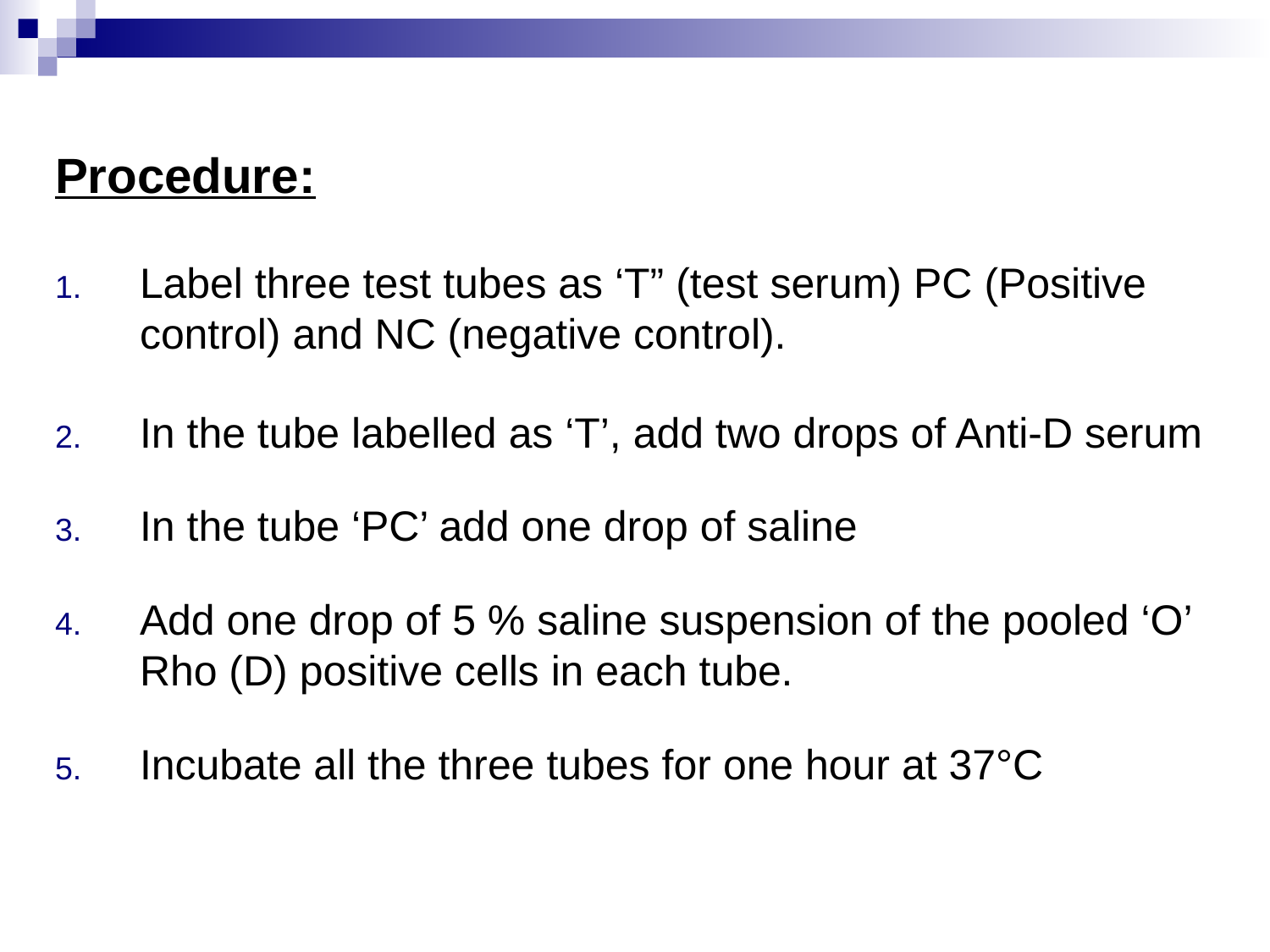

Procedure:

Label three test tubes as ‘T” (test serum) PC (Positive control) and NC (negative control).

In the tube labelled as ‘T’, add two drops of Anti-D serum

In the tube ‘PC’ add one drop of saline

Add one drop of 5 % saline suspension of the pooled ‘O’ Rho (D) positive cells in each tube.

Incubate all the three tubes for one hour at 37°C